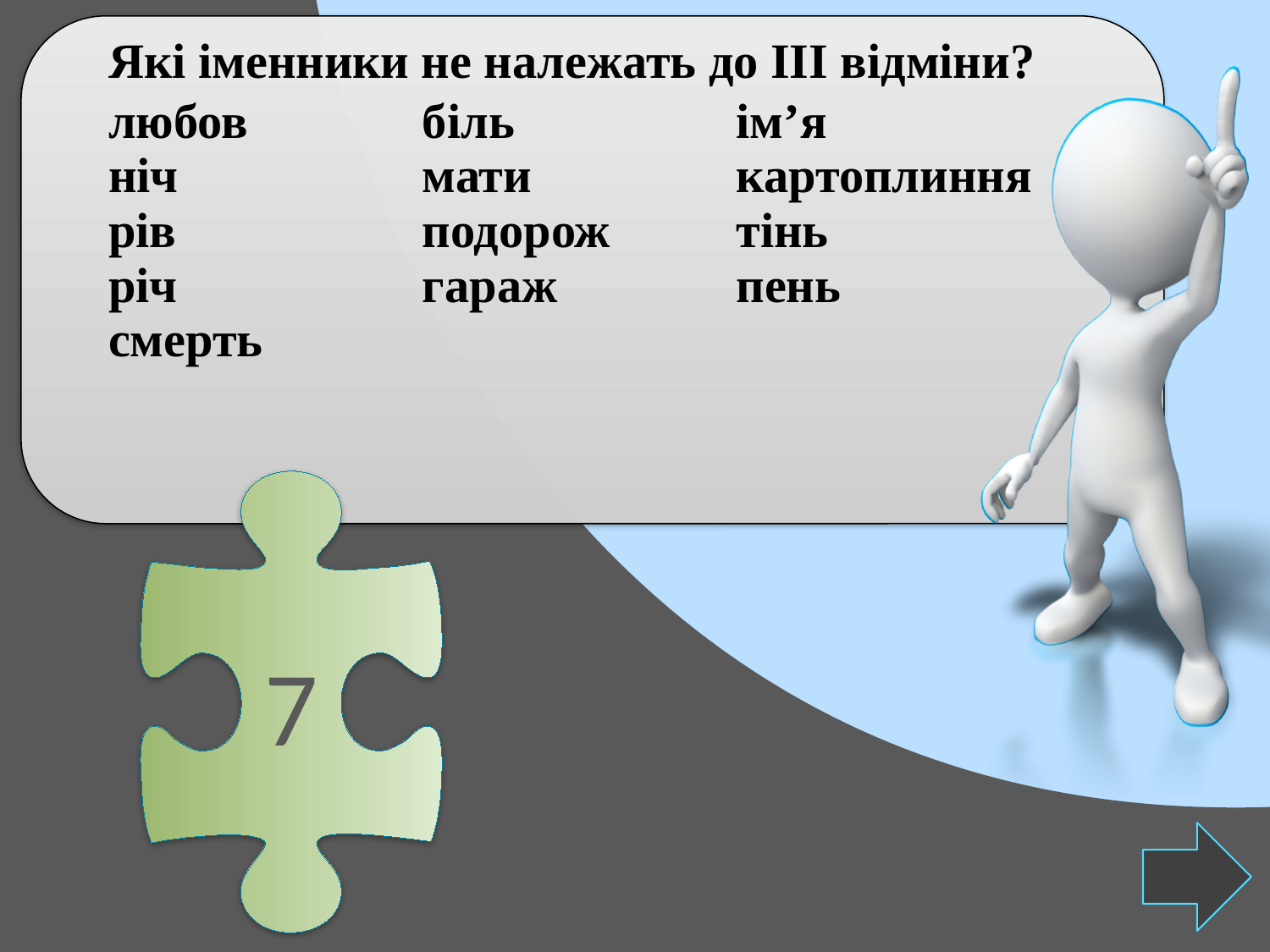

| Які іменники не належать до ІІІ відміни? |  |  |
| --- | --- | --- |
| любов ніч рів річ смерть | біль мати подорож гараж | ім’я картоплиння тінь пень |
7